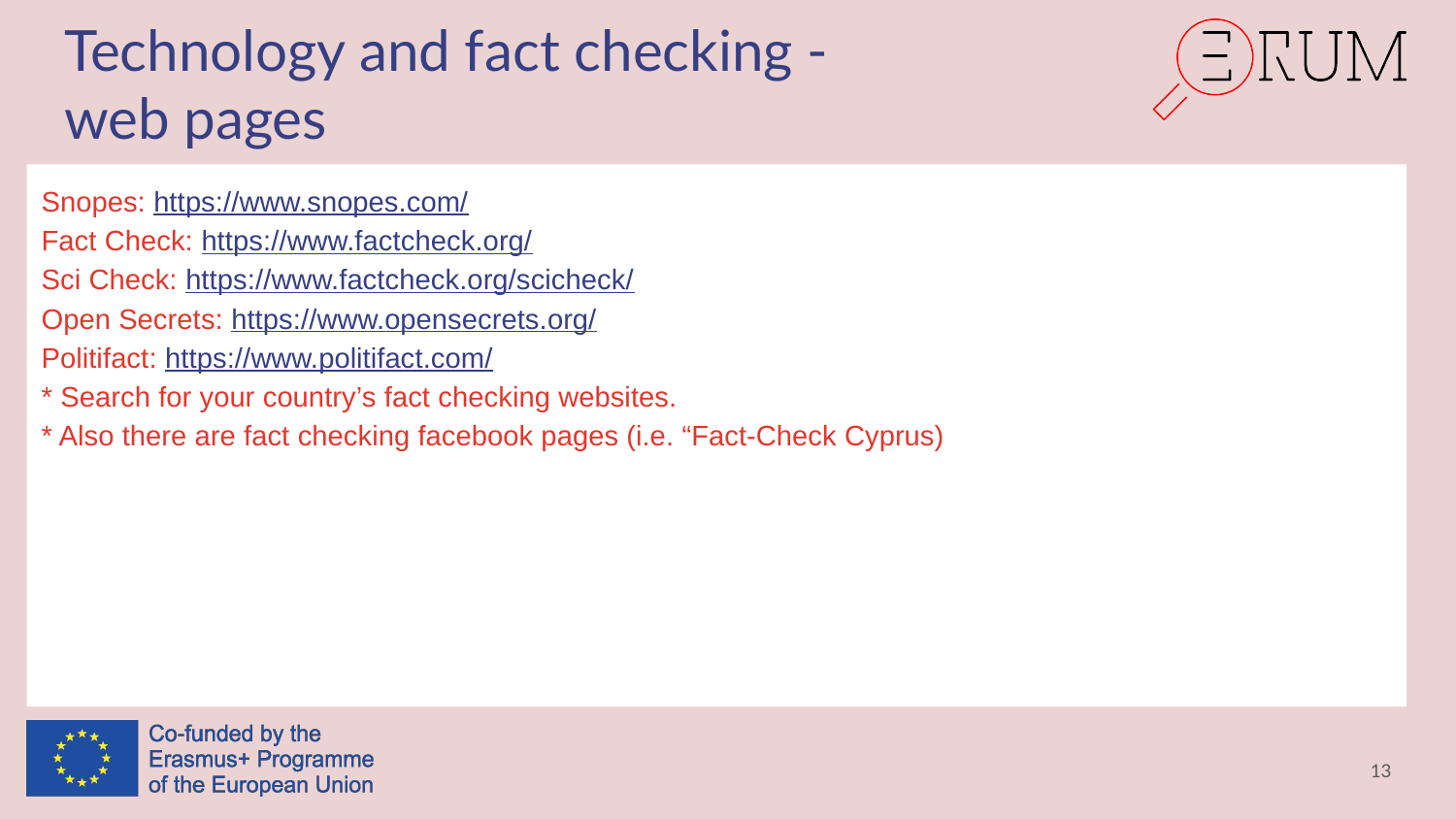

# Technology and fact checking -
web pages
Snopes: https://www.snopes.com/
Fact Check: https://www.factcheck.org/
Sci Check: https://www.factcheck.org/scicheck/
Open Secrets: https://www.opensecrets.org/
Politifact: https://www.politifact.com/
* Search for your country’s fact checking websites.
* Also there are fact checking facebook pages (i.e. “Fact-Check Cyprus)

13